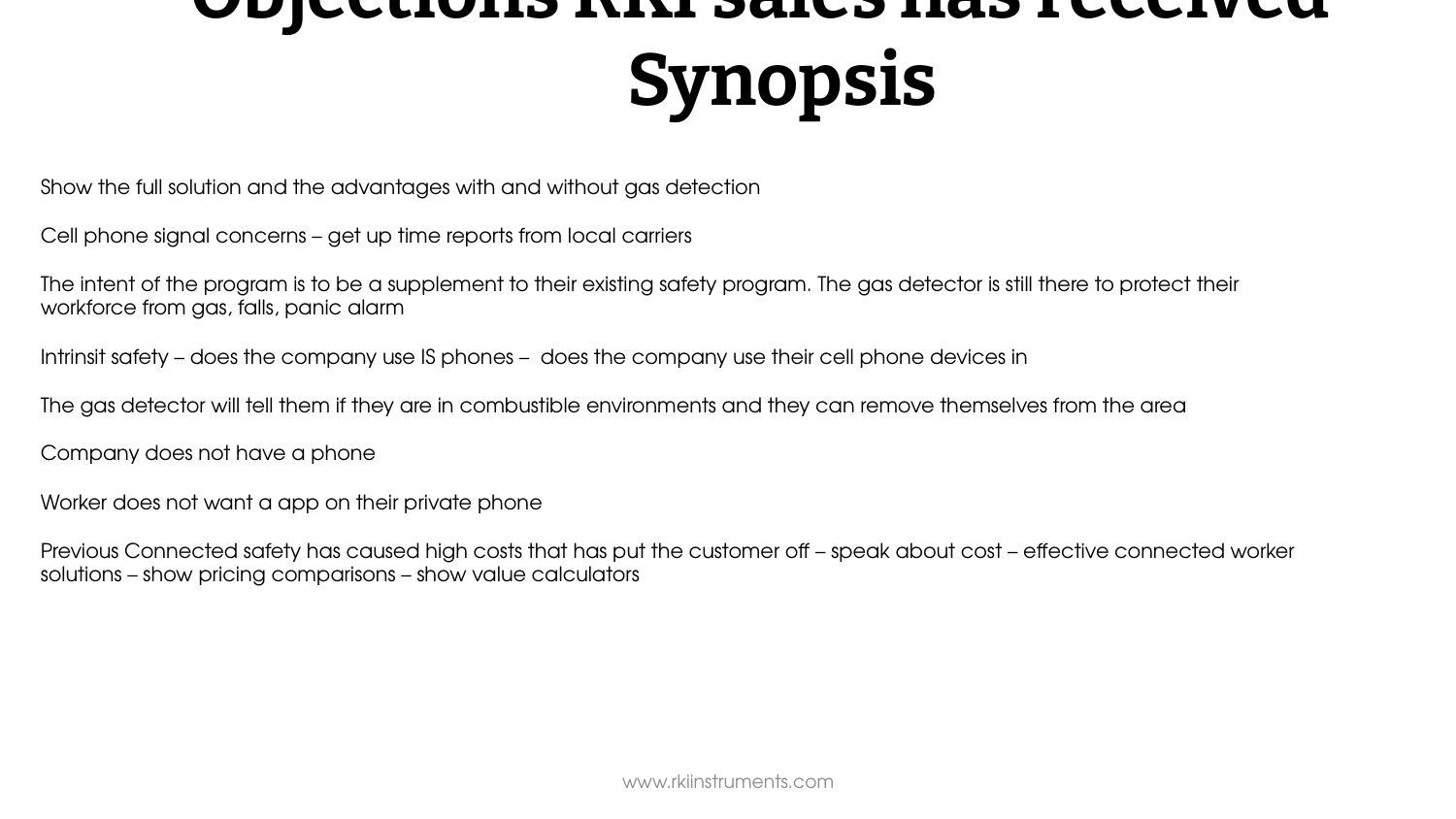

# Objections RKI sales has received – Synopsis

Show the full solution and the advantages with and without gas detection

Cell phone signal concerns – get up time reports from local carriers

The intent of the program is to be a supplement to their existing safety program. The gas detector is still there to protect their workforce from gas, falls, panic alarm

Intrinsit safety – does the company use IS phones –  does the company use their cell phone devices in

The gas detector will tell them if they are in combustible environments and they can remove themselves from the area

Company does not have a phone

Worker does not want a app on their private phone

Previous Connected safety has caused high costs that has put the customer off – speak about cost – effective connected worker solutions – show pricing comparisons – show value calculators

www.rkiinstruments.com